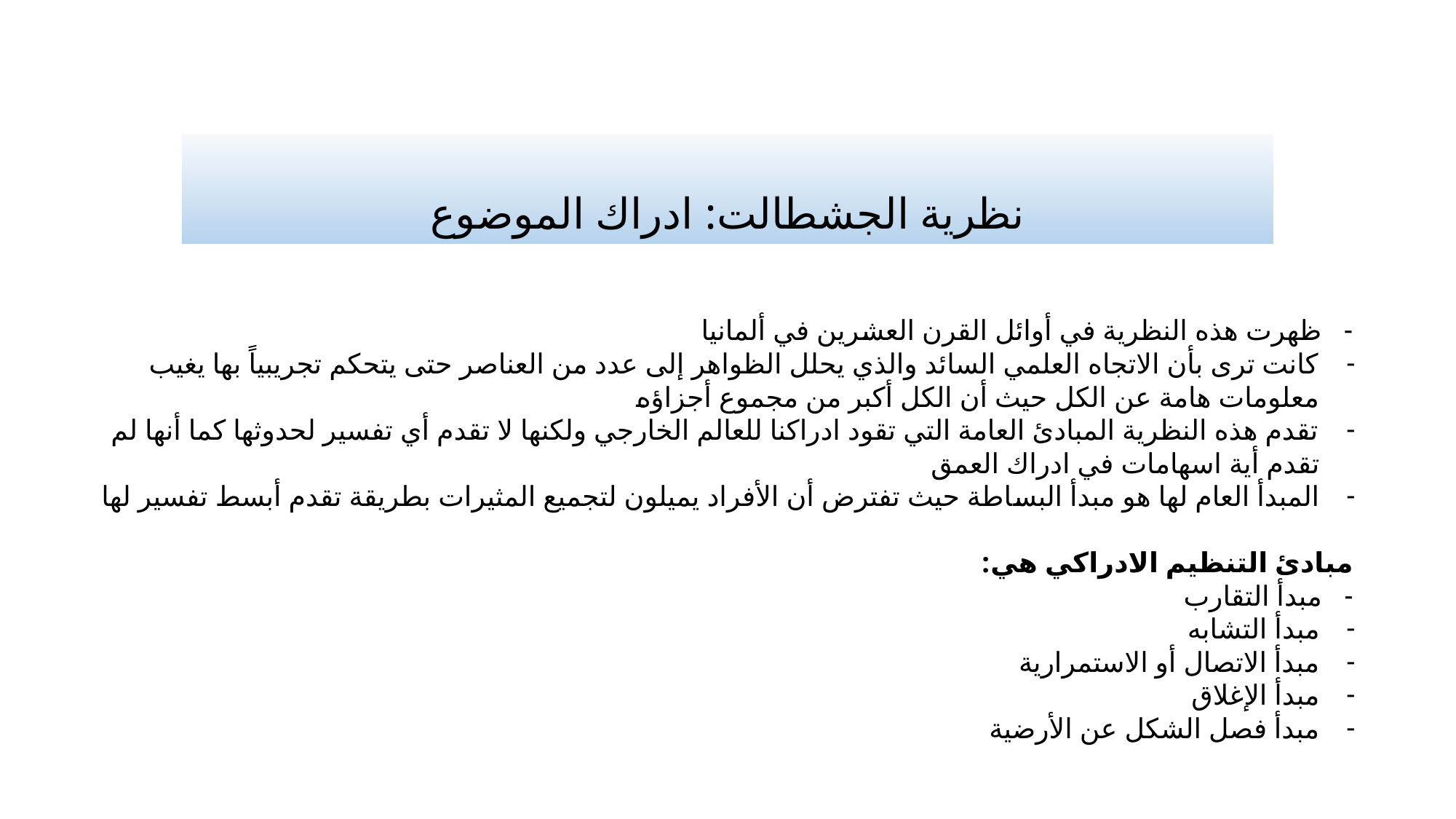

# نظرية الجشطالت: ادراك الموضوع
-   ظهرت هذه النظرية في أوائل القرن العشرين في ألمانيا
كانت ترى بأن الاتجاه العلمي السائد والذي يحلل الظواهر إلى عدد من العناصر حتى يتحكم تجريبياً بها يغيب معلومات هامة عن الكل حيث أن الكل أكبر من مجموع أجزاؤه
تقدم هذه النظرية المبادئ العامة التي تقود ادراكنا للعالم الخارجي ولكنها لا تقدم أي تفسير لحدوثها كما أنها لم تقدم أية اسهامات في ادراك العمق
المبدأ العام لها هو مبدأ البساطة حيث تفترض أن الأفراد يميلون لتجميع المثيرات بطريقة تقدم أبسط تفسير لها

مبادئ التنظيم الادراكي هي:
-   مبدأ التقارب
مبدأ التشابه
مبدأ الاتصال أو الاستمرارية
مبدأ الإغلاق
مبدأ فصل الشكل عن الأرضية